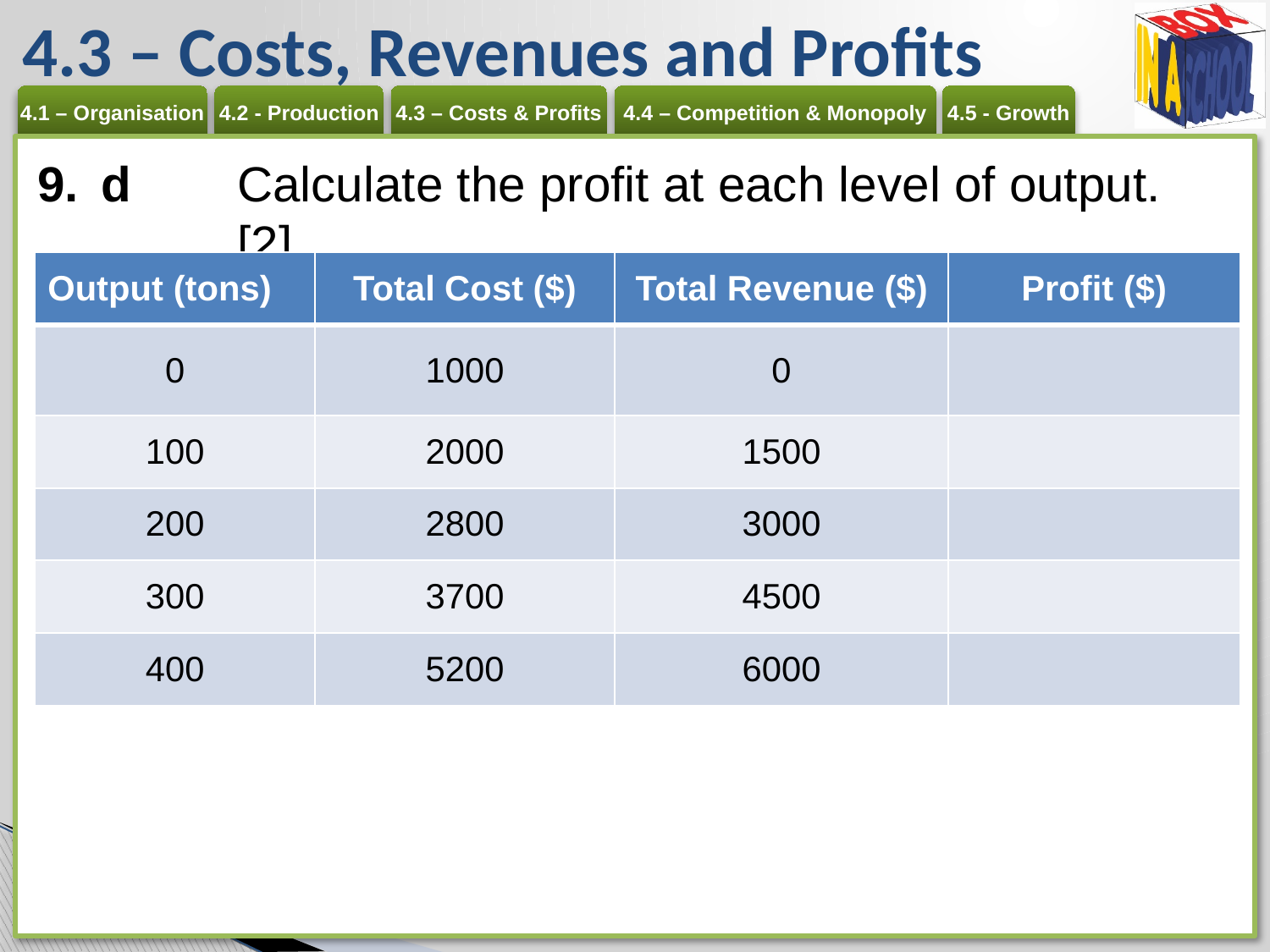

# 4.3 – Costs, Revenues and Profits
d 	Calculate the profit at each level of output. 	[2]
| Output (tons) | Total Cost ($) | Total Revenue ($) | Profit ($) |
| --- | --- | --- | --- |
| 0 | 1000 | 0 |  |
| 100 | 2000 | 1500 |  |
| 200 | 2800 | 3000 |  |
| 300 | 3700 | 4500 |  |
| 400 | 5200 | 6000 |  |